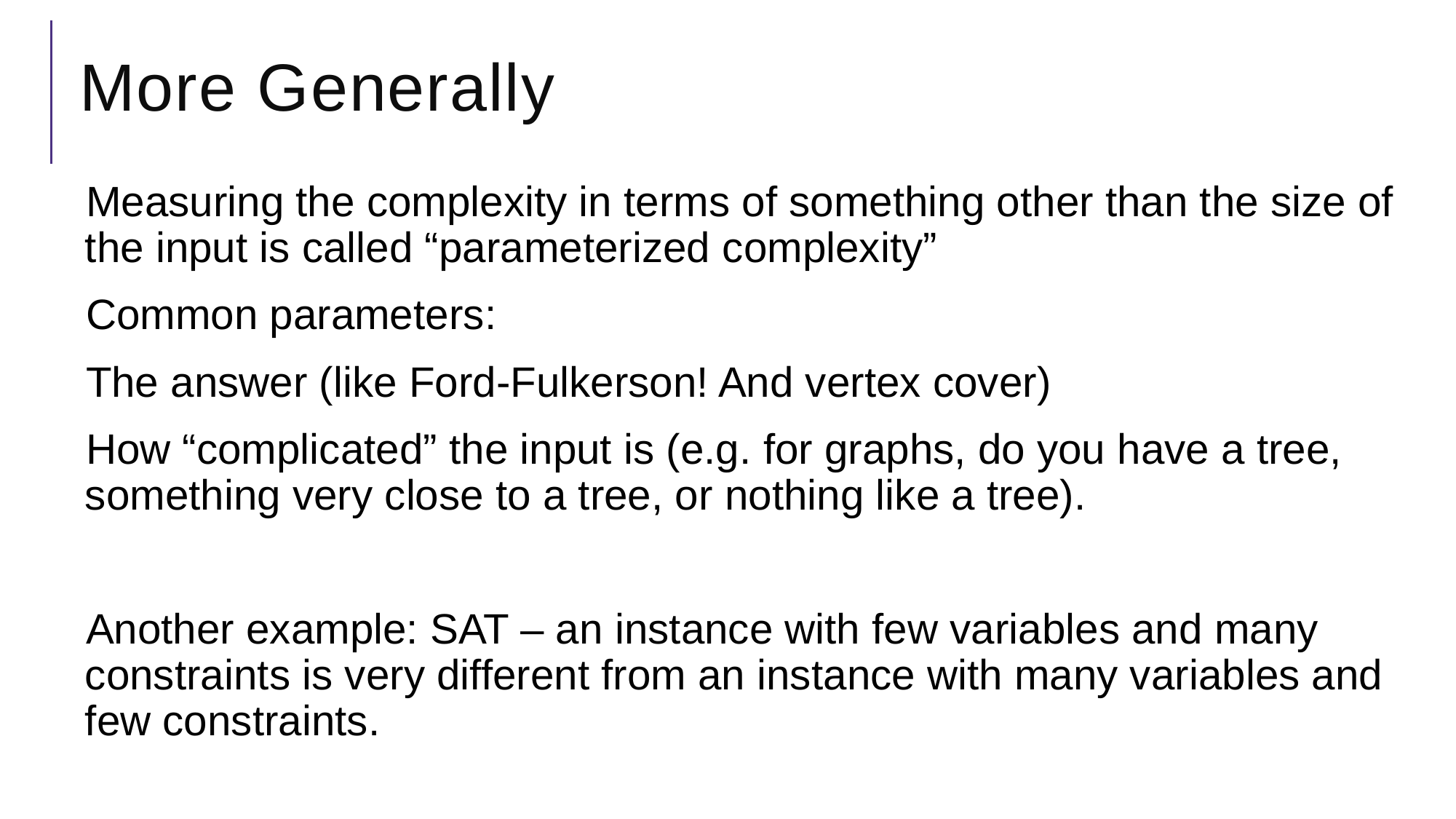

# More Generally
Measuring the complexity in terms of something other than the size of the input is called “parameterized complexity”
Common parameters:
The answer (like Ford-Fulkerson! And vertex cover)
How “complicated” the input is (e.g. for graphs, do you have a tree, something very close to a tree, or nothing like a tree).

Another example: SAT – an instance with few variables and many constraints is very different from an instance with many variables and few constraints.